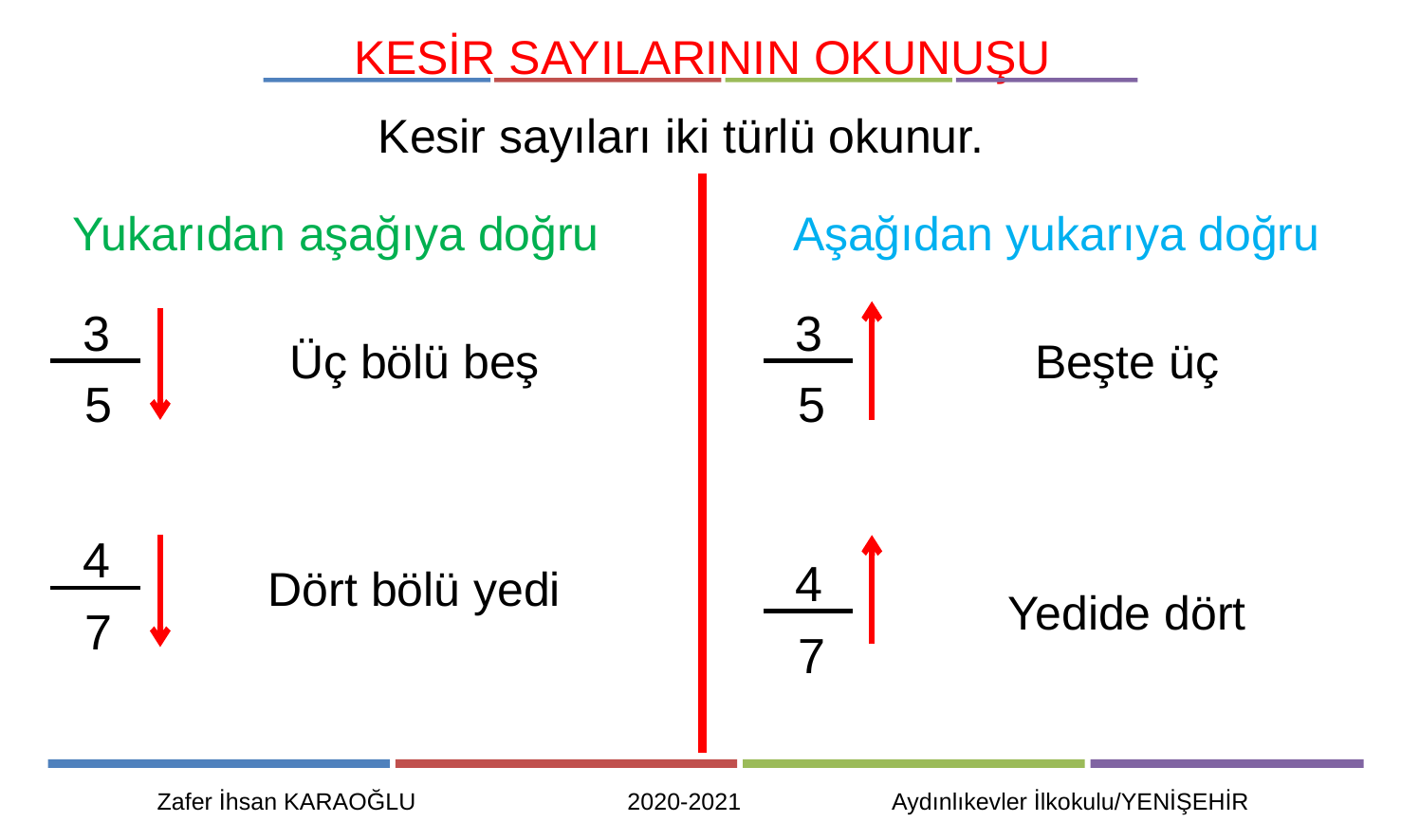

KESİR SAYILARININ OKUNUŞU

Kesir sayıları iki türlü okunur.
Aşağıdan yukarıya doğru
Yukarıdan aşağıya doğru
3
5
3
5
Beşte üç
Üç bölü beş
4
7
4
7
Dört bölü yedi
Yedide dört

Zafer İhsan KARAOĞLU                                2020-2021                       Aydınlıkevler İlkokulu/YENİŞEHİR